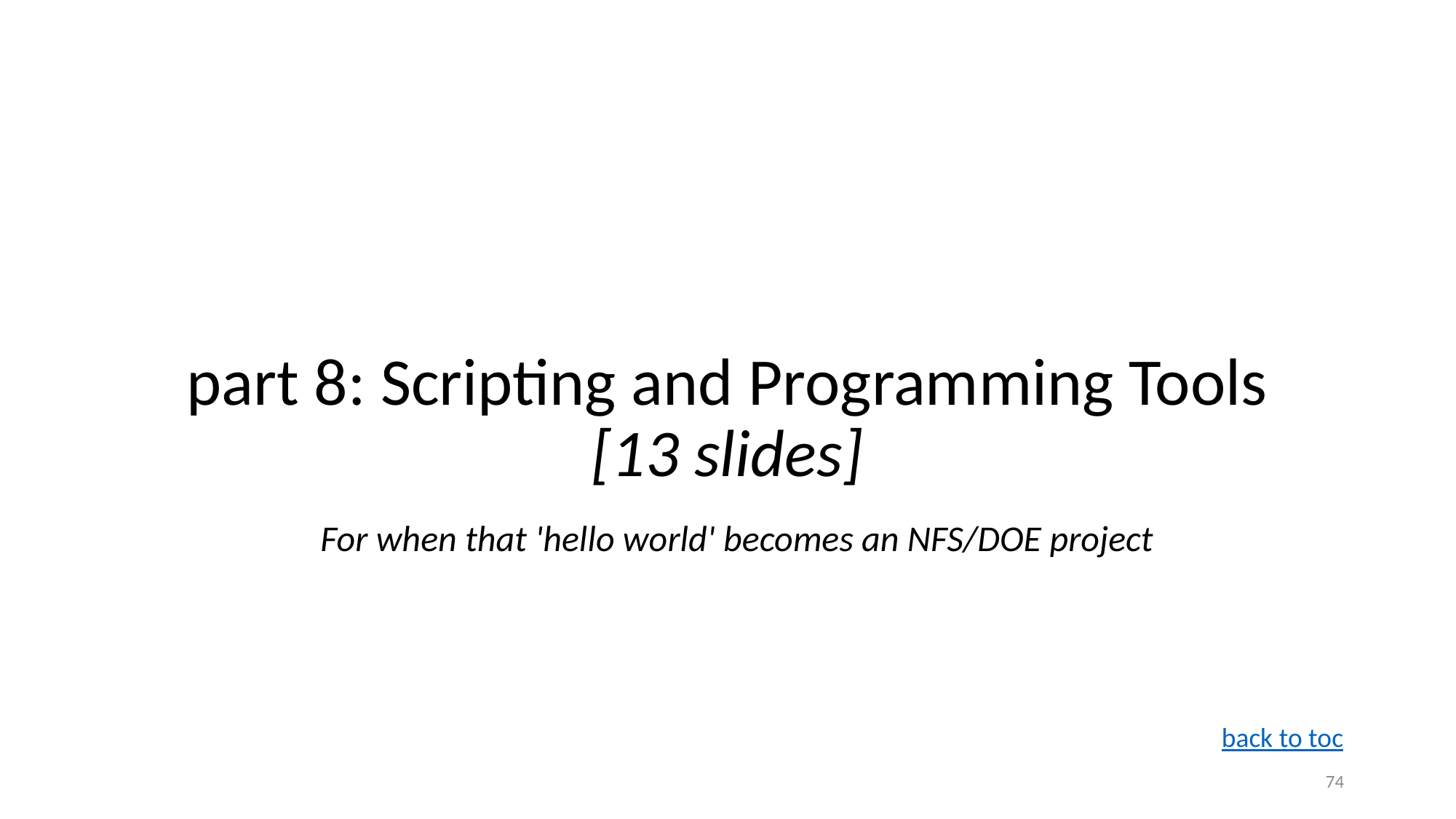

# part 8: Scripting and Programming Tools [13 slides]
For when that 'hello world' becomes an NFS/DOE project
back to toc
74